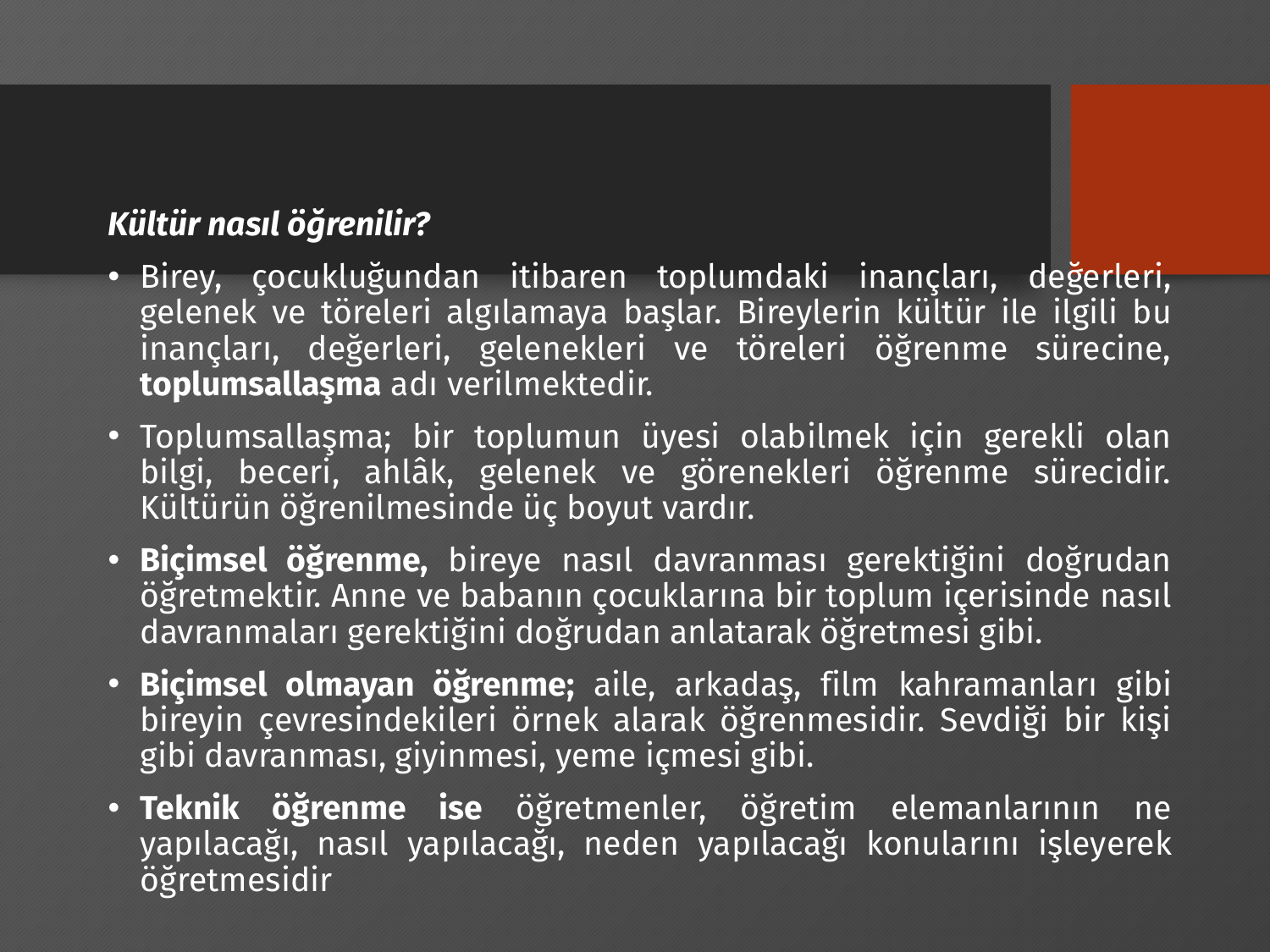

Kültür nasıl öğrenilir?
Birey, çocukluğundan itibaren toplumdaki inançları, değerleri, gelenek ve töreleri algılamaya başlar. Bireylerin kültür ile ilgili bu inançları, değerleri, gelenekleri ve töreleri öğrenme sürecine, toplumsallaşma adı verilmektedir.
Toplumsallaşma; bir toplumun üyesi olabilmek için gerekli olan bilgi, beceri, ahlâk, gelenek ve görenekleri öğrenme sürecidir. Kültürün öğrenilmesinde üç boyut vardır.
Biçimsel öğrenme, bireye nasıl davranması gerektiğini doğrudan öğretmektir. Anne ve babanın çocuklarına bir toplum içerisinde nasıl davranmaları gerektiğini doğrudan anlatarak öğretmesi gibi.
Biçimsel olmayan öğrenme; aile, arkadaş, film kahramanları gibi bireyin çevresindekileri örnek alarak öğrenmesidir. Sevdiği bir kişi gibi davranması, giyinmesi, yeme içmesi gibi.
Teknik öğrenme ise öğretmenler, öğretim elemanlarının ne yapılacağı, nasıl yapılacağı, neden yapılacağı konularını işleyerek öğretmesidir